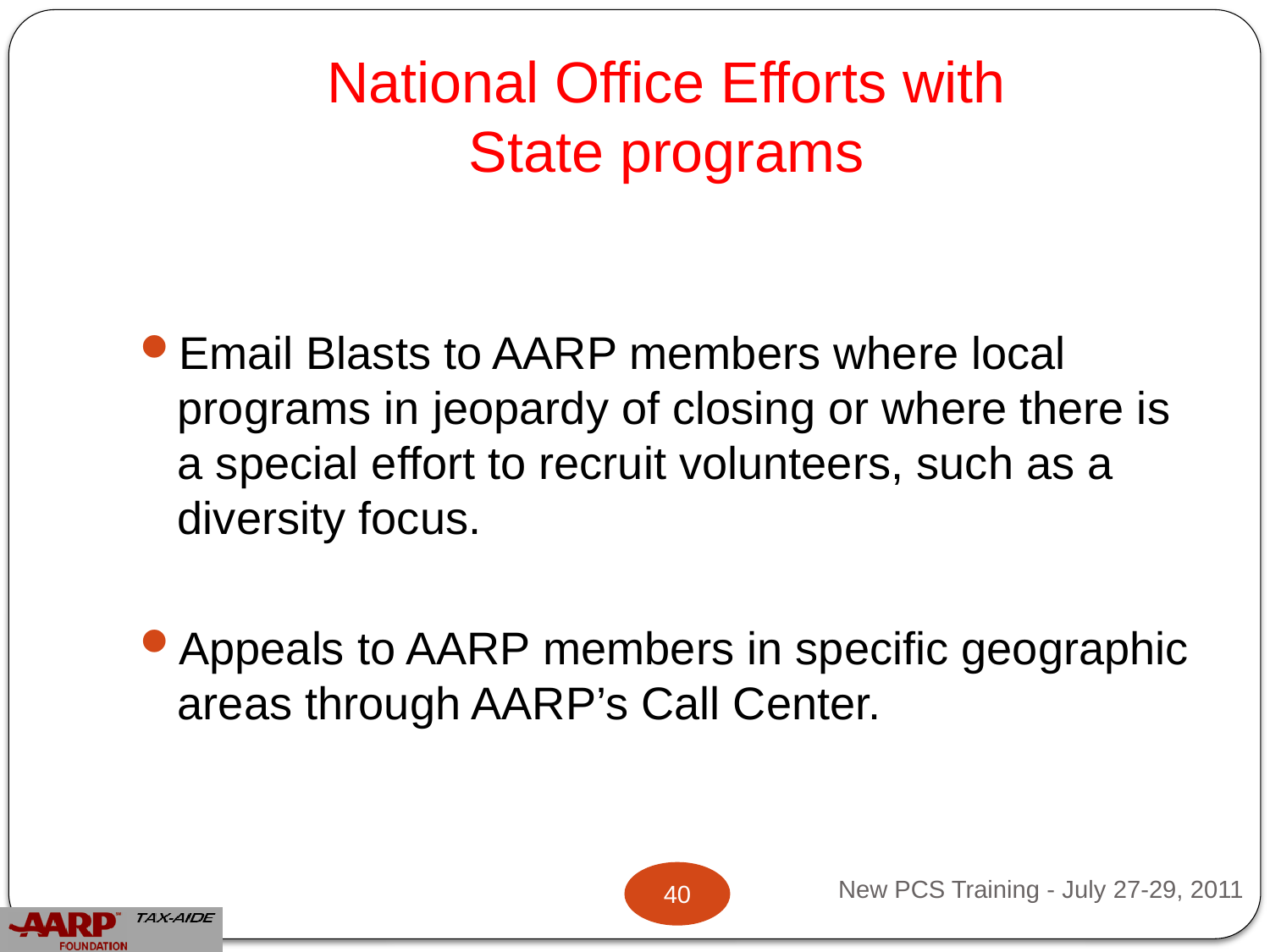

# National Office Efforts with State programs
Email Blasts to AARP members where local programs in jeopardy of closing or where there is a special effort to recruit volunteers, such as a diversity focus.

Appeals to AARP members in specific geographic areas through AARP’s Call Center.
New PCS Training - July 27-29, 2011
40